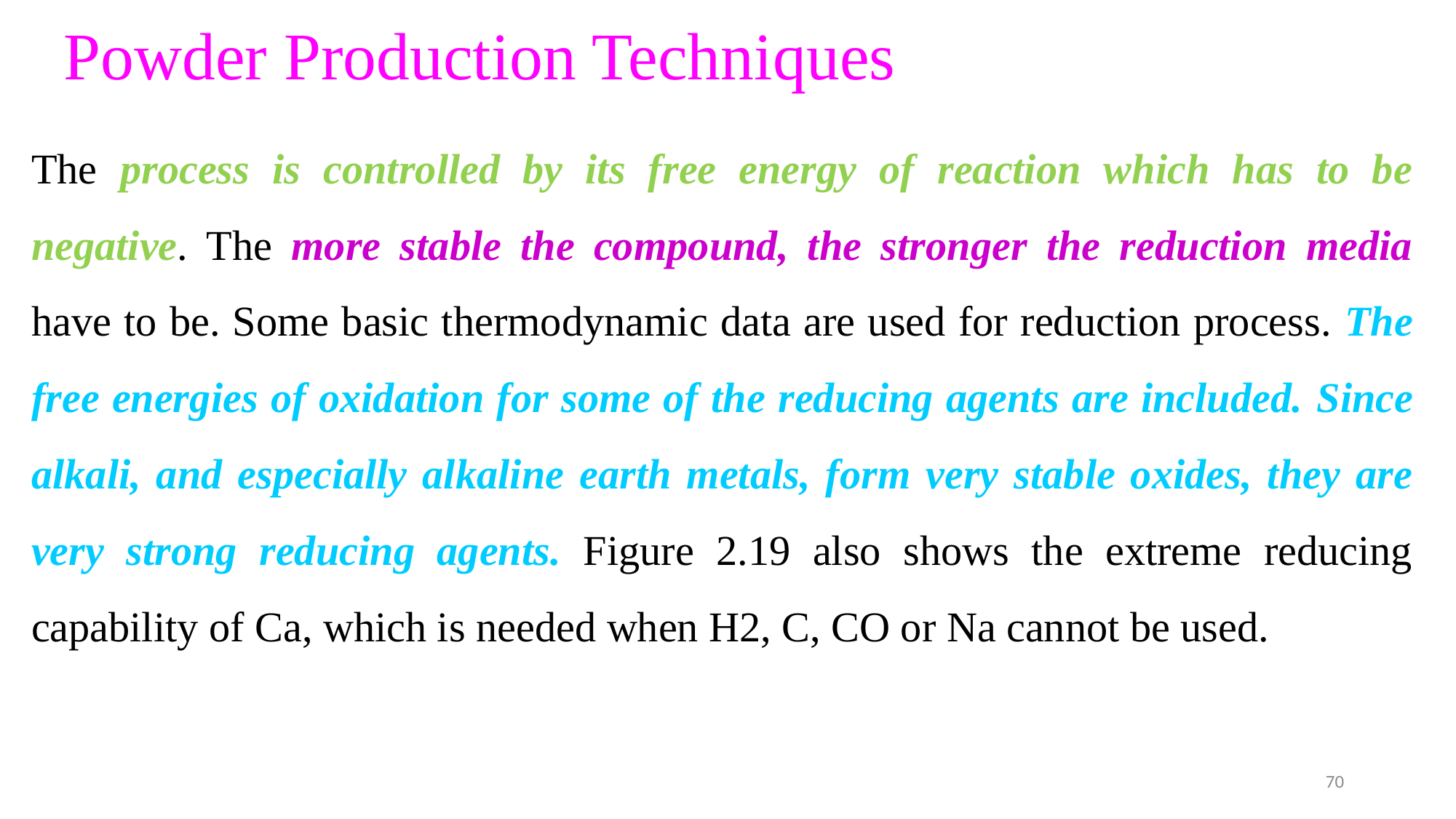

# Powder Production Techniques
The process is controlled by its free energy of reaction which has to be negative. The more stable the compound, the stronger the reduction media have to be. Some basic thermodynamic data are used for reduction process. The free energies of oxidation for some of the reducing agents are included. Since alkali, and especially alkaline earth metals, form very stable oxides, they are very strong reducing agents. Figure 2.19 also shows the extreme reducing capability of Ca, which is needed when H2, C, CO or Na cannot be used.
70